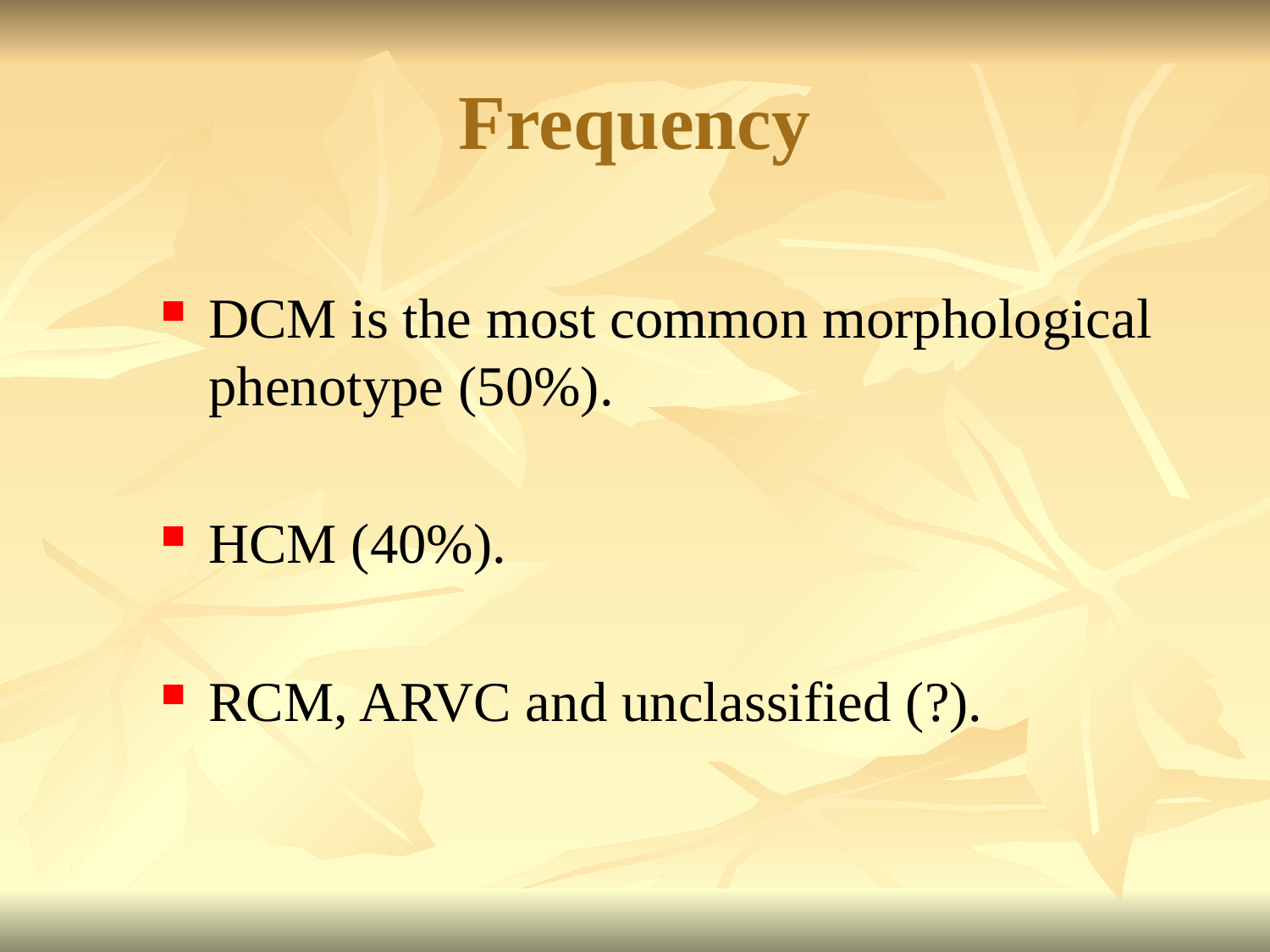

Frequency
DCM is the most common morphological phenotype (50%).

HCM (40%).

RCM, ARVC and unclassified (?).